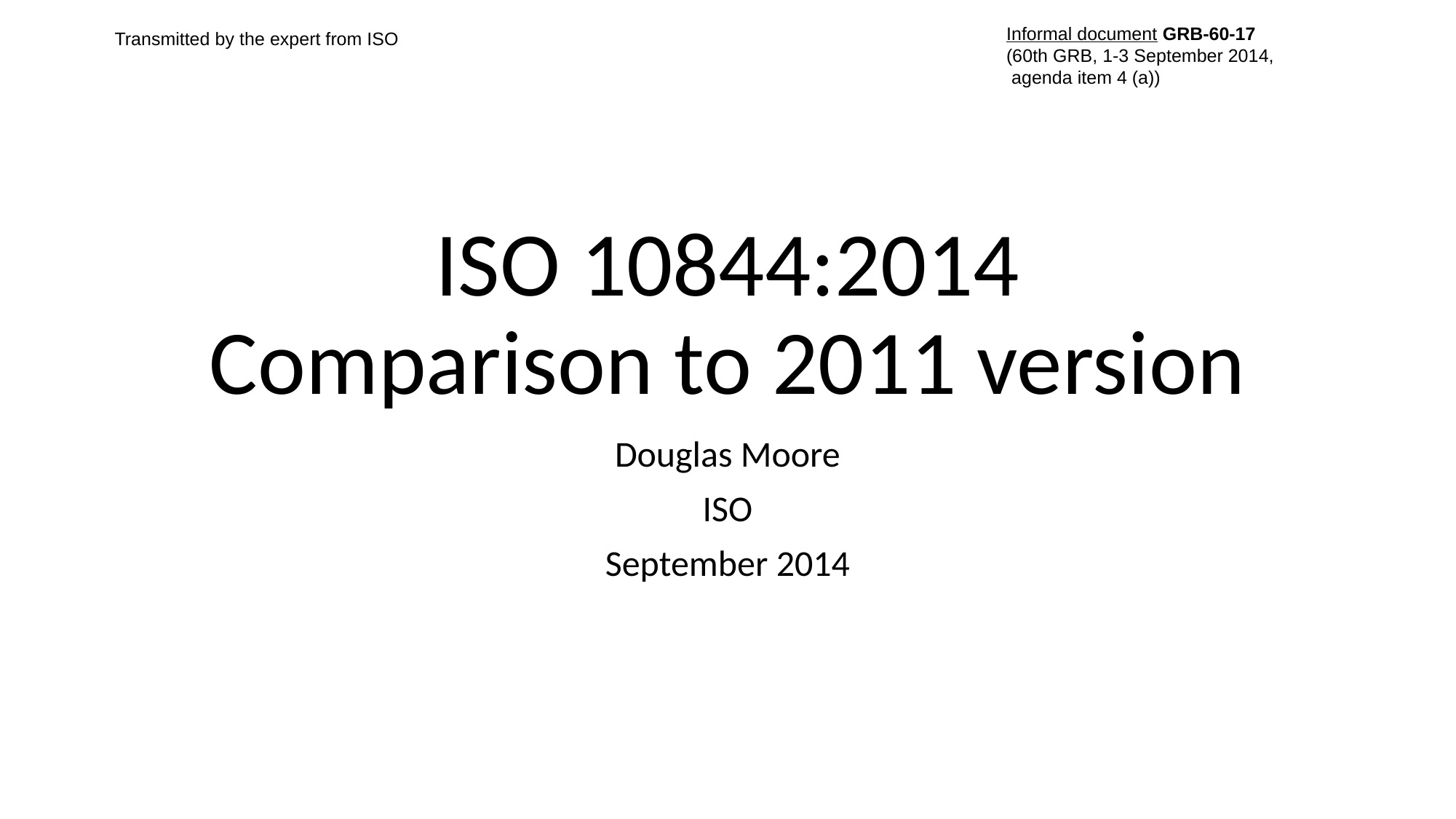

Informal document GRB-60-17
(60th GRB, 1-3 September 2014,
 agenda item 4 (a))
Transmitted by the expert from ISO
# ISO 10844:2014 Comparison to 2011 version
Douglas Moore
ISO
September 2014